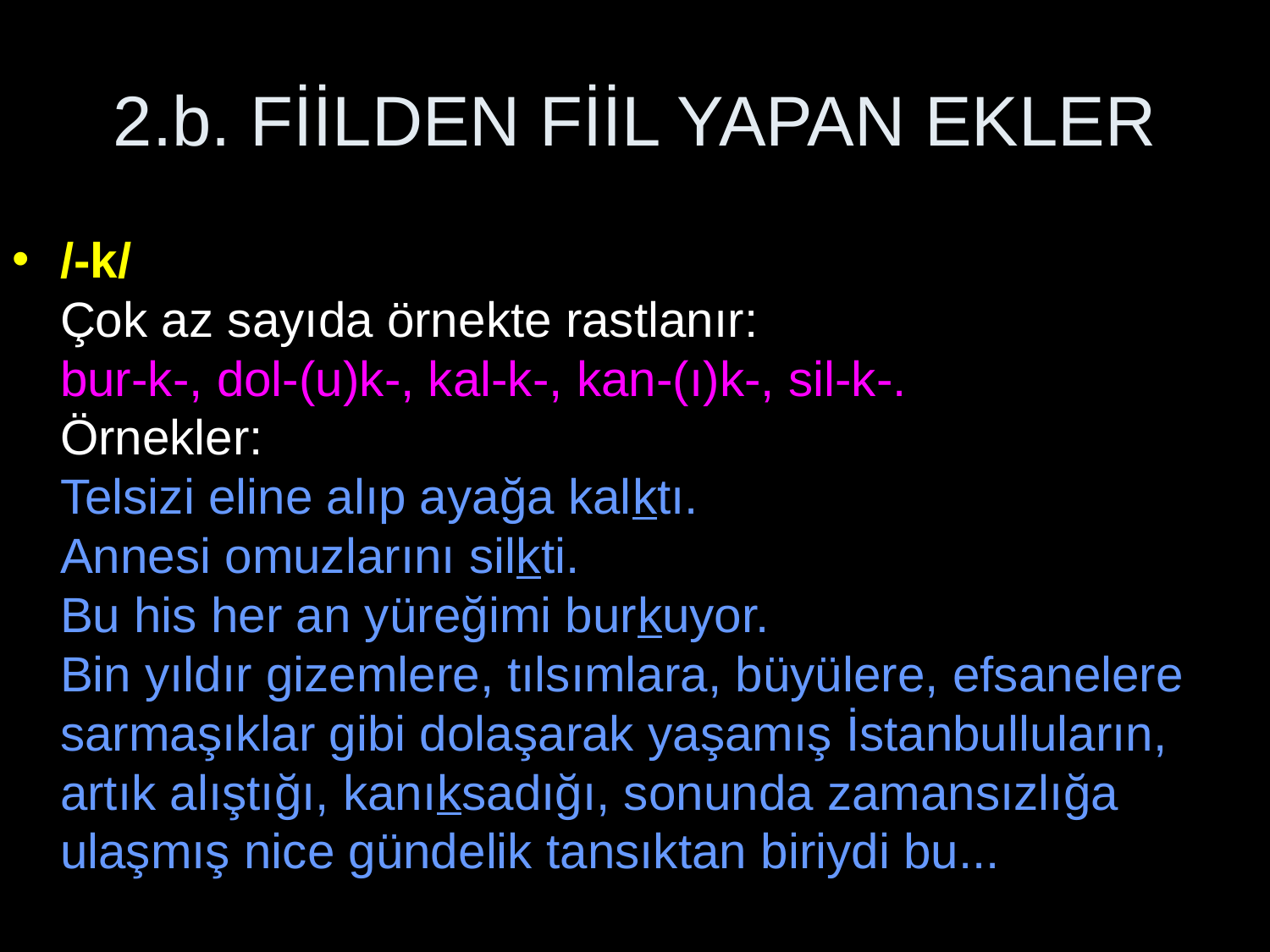

# 2.b. FİİLDEN FİİL YAPAN EKLER
/-k/
Çok az sayıda örnekte rastlanır:
bur-k-, dol-(u)k-, kal-k-, kan-(ı)k-, sil-k-.
Örnekler:
Telsizi eline alıp ayağa kalktı.
Annesi omuzlarını silkti.
Bu his her an yüreğimi burkuyor.
Bin yıldır gizemlere, tılsımlara, büyülere, efsanelere sarmaşıklar gibi dolaşarak yaşamış İstanbulluların, artık alıştığı, kanıksadığı, sonunda zamansızlığa ulaşmış nice gündelik tansıktan biriydi bu...